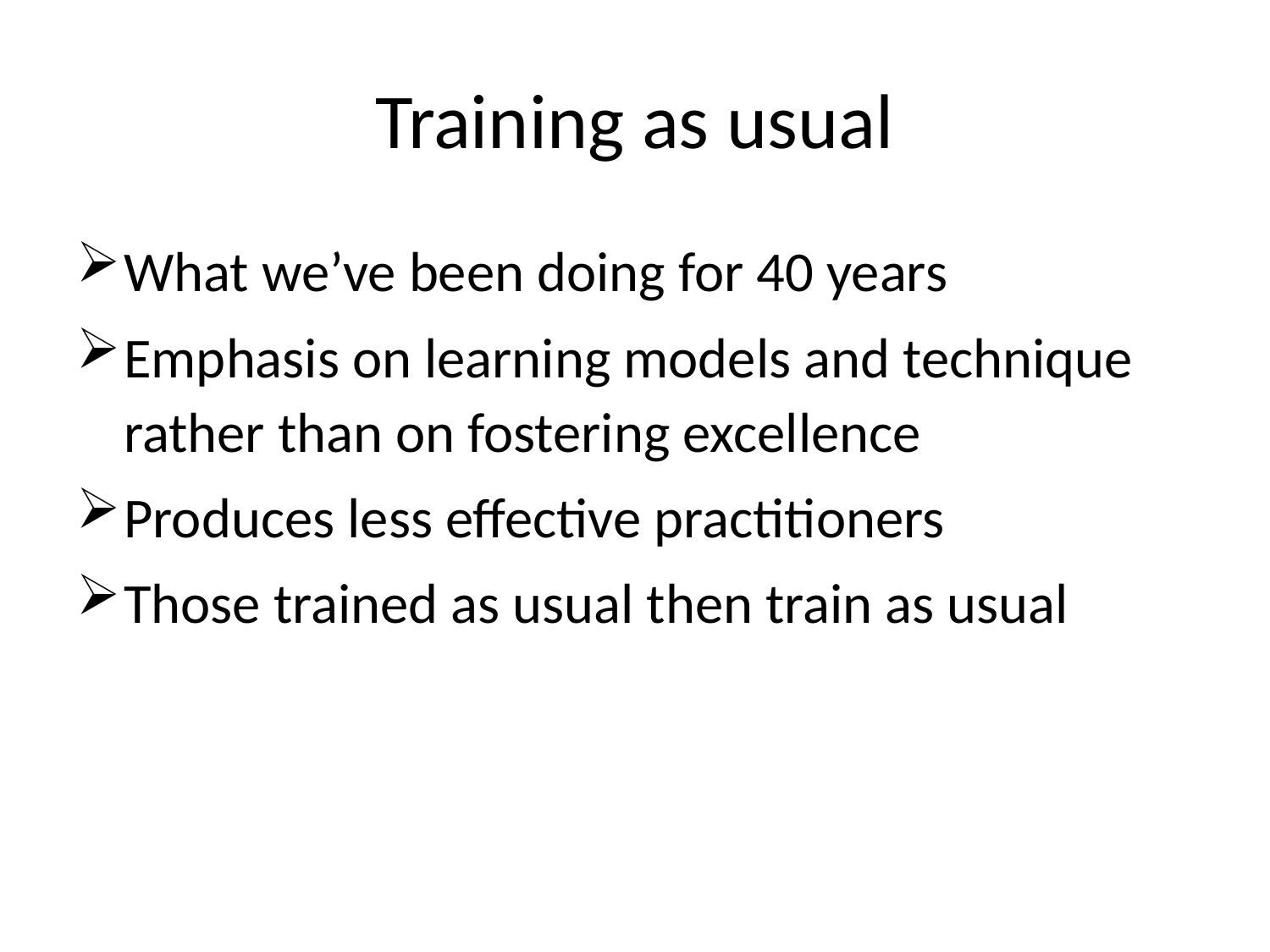

# Training as usual
What we’ve been doing for 40 years
Emphasis on learning models and technique rather than on fostering excellence
Produces less effective practitioners
Those trained as usual then train as usual